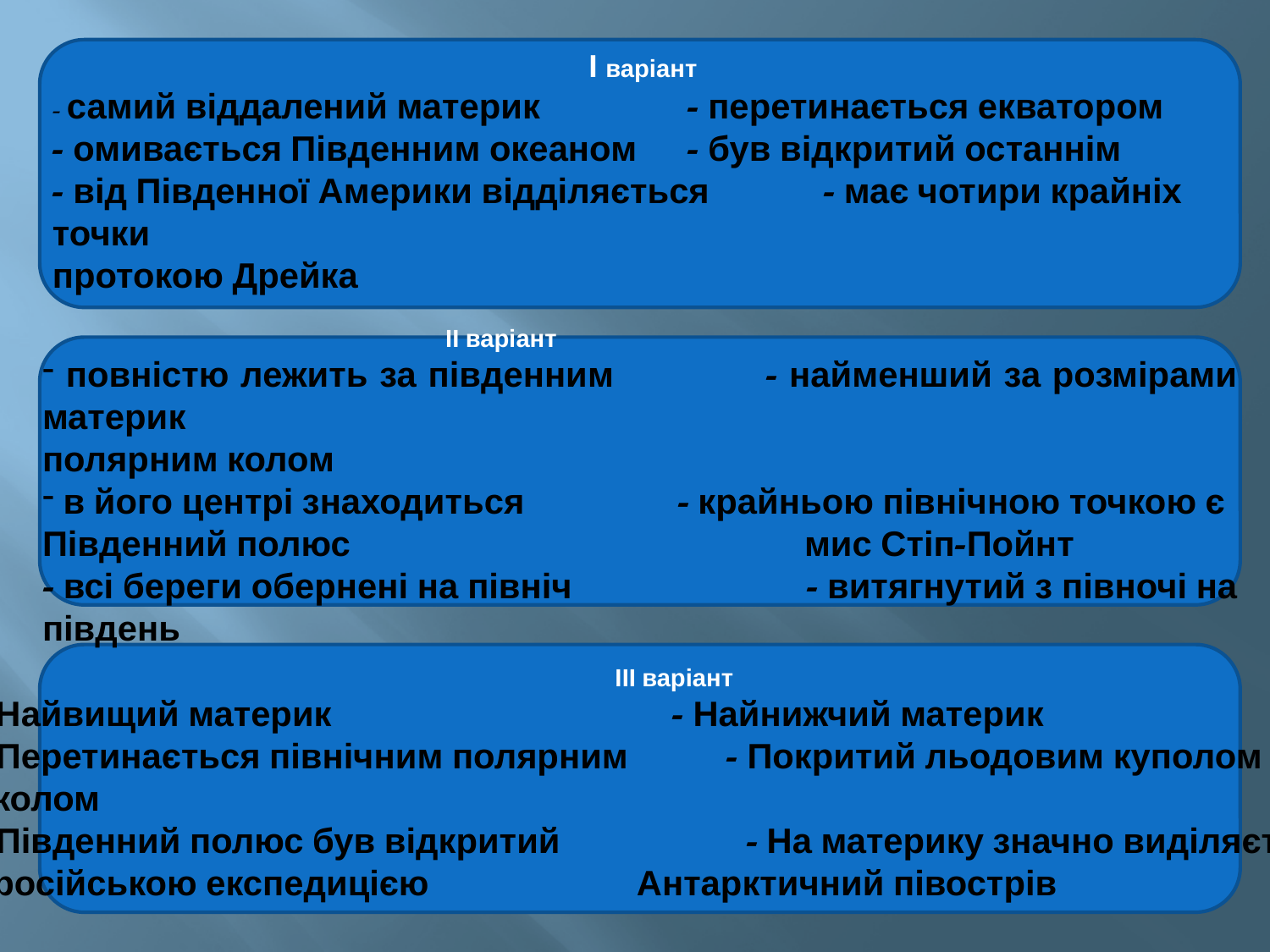

ІІІ варіант
        - Найвищий материк 		            - Найнижчий материк
     - Перетинається північним полярним           - Покритий льодовим куполом
       колом
     - Південний полюс був відкритий  	      - На материку значно виділяється
       російською експедицією		        Антарктичний півострів

			    ІІ варіант
 повністю лежить за південним             - найменший за розмірами материк
полярним колом
 в його центрі знаходиться 		- крайньою північною точкою є
Південний полюс 				мис Стіп-Пойнт
- всі береги обернені на північ 		- витягнутий з півночі на південь

І варіант
- самий віддалений материк 		- перетинається екватором
- омивається Південним океаном 	- був відкритий останнім
- від Південної Америки відділяється 	 - має чотири крайніх точки
протокою Дрейка